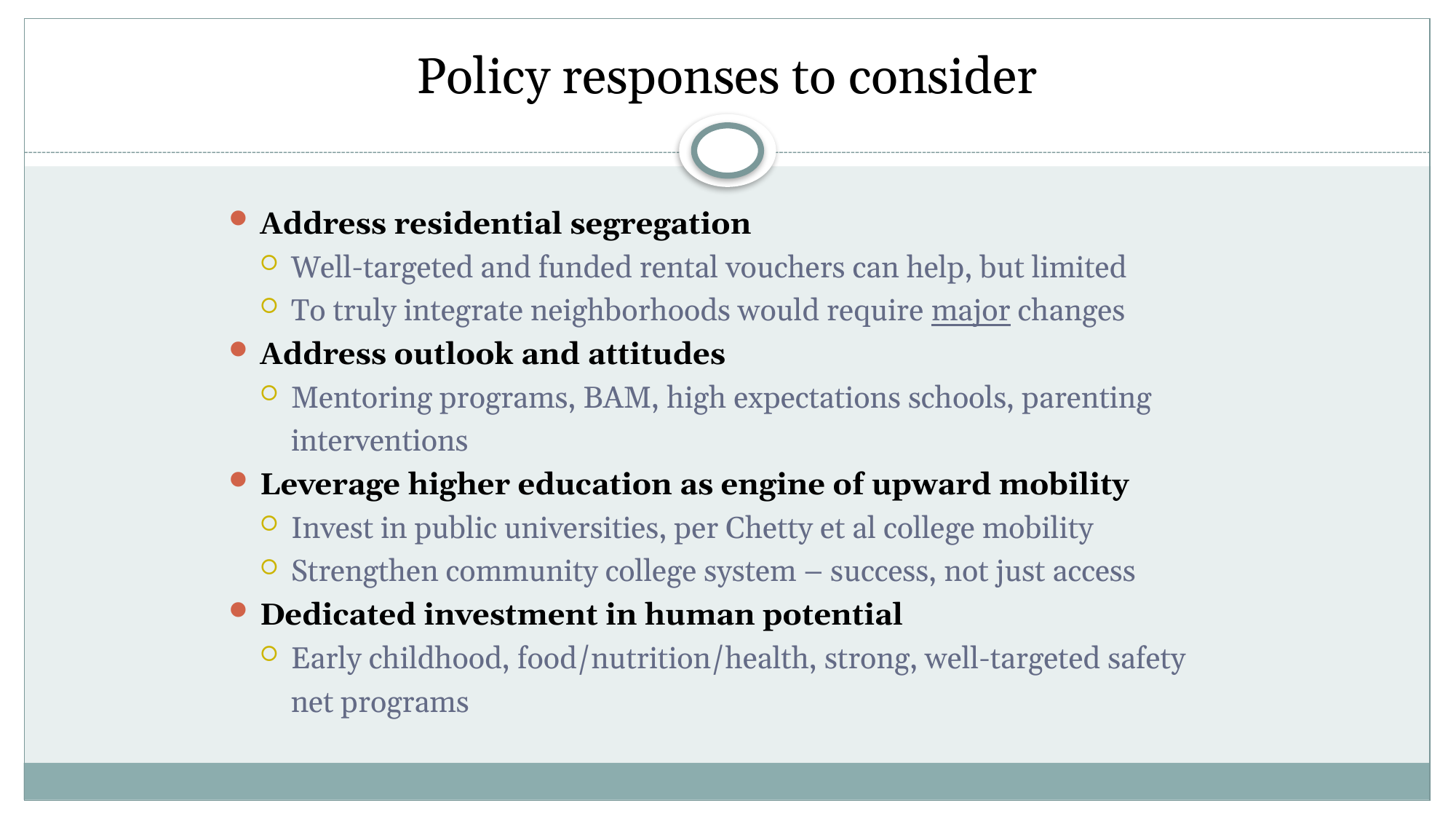

# Policy responses to consider
Address residential segregation
Well-targeted and funded rental vouchers can help, but limited
To truly integrate neighborhoods would require major changes
Address outlook and attitudes
Mentoring programs, BAM, high expectations schools, parenting interventions
Leverage higher education as engine of upward mobility
Invest in public universities, per Chetty et al college mobility
Strengthen community college system – success, not just access
Dedicated investment in human potential
Early childhood, food/nutrition/health, strong, well-targeted safety net programs